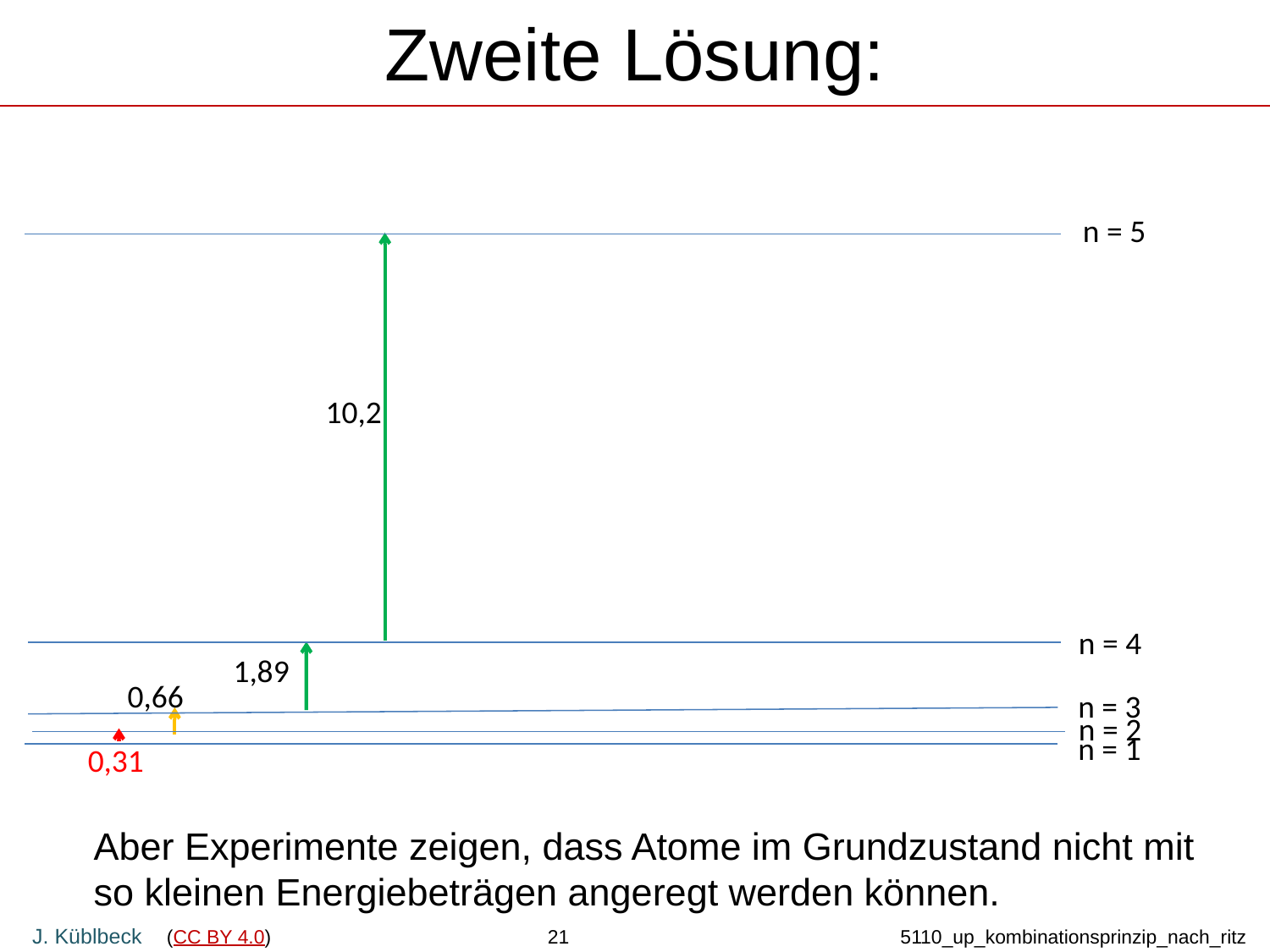

# Zweite Lösung:
n = 5
10,2
n = 4
1,89
0,66
n = 3
n = 2
n = 1
0,31
Aber Experimente zeigen, dass Atome im Grundzustand nicht mit so kleinen Energiebeträgen angeregt werden können.